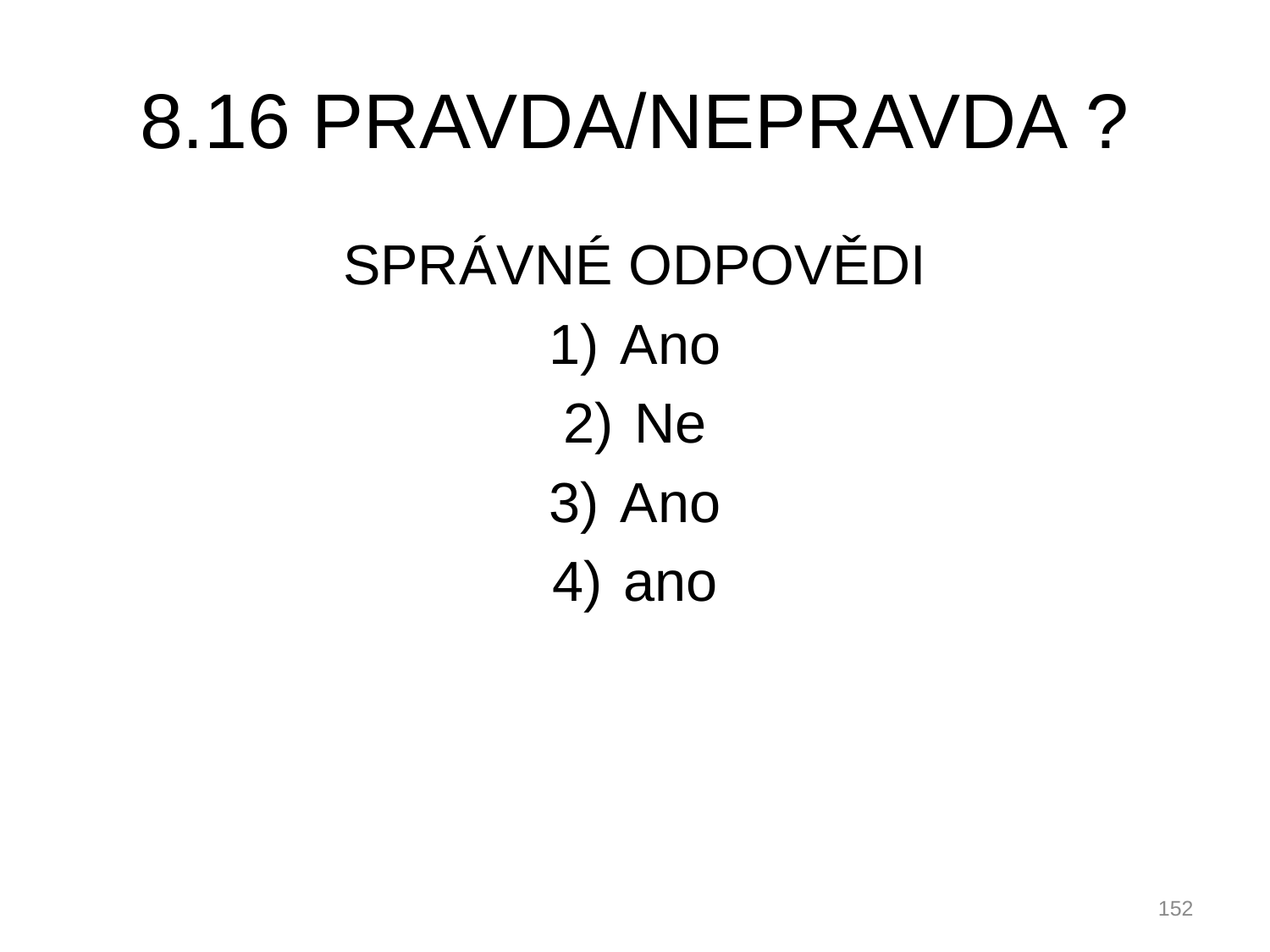

# 8.16 PRAVDA/NEPRAVDA ?
SPRÁVNÉ ODPOVĚDI
Ano
Ne
Ano
ano
152